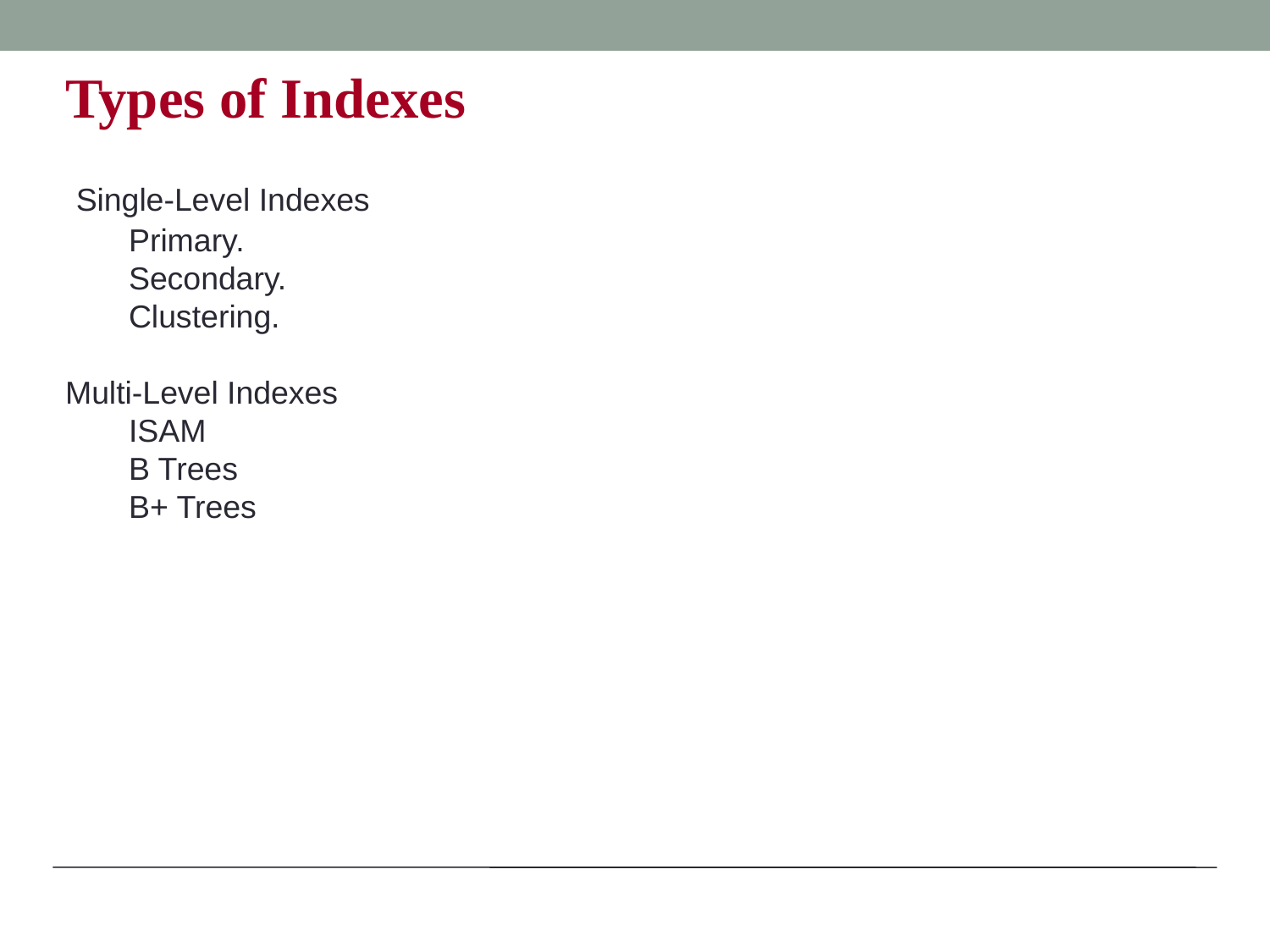

Types of Indexes

 Single-Level Indexes
Primary.
Secondary.
Clustering.

Multi-Level Indexes
ISAM
B Trees
B+ Trees